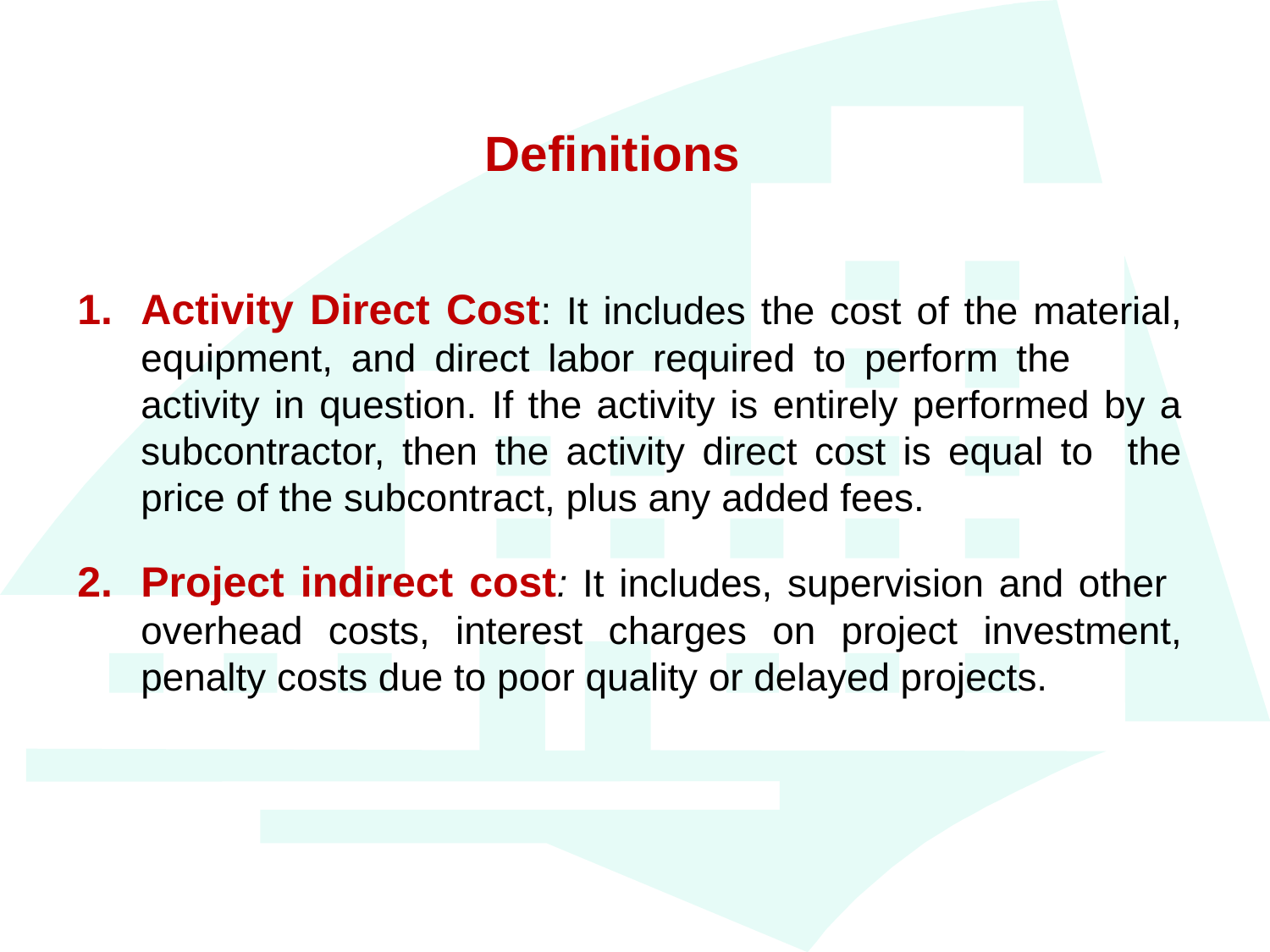

Definitions
Activity Direct Cost: It includes the cost of the material, equipment, and direct labor required to perform the       activity in question. If the activity is entirely performed by a subcontractor, then the activity direct cost is equal to  the price of the subcontract, plus any added fees.

Project indirect cost: It includes, supervision and other  overhead costs, interest charges on project investment, penalty costs due to poor quality or delayed projects.